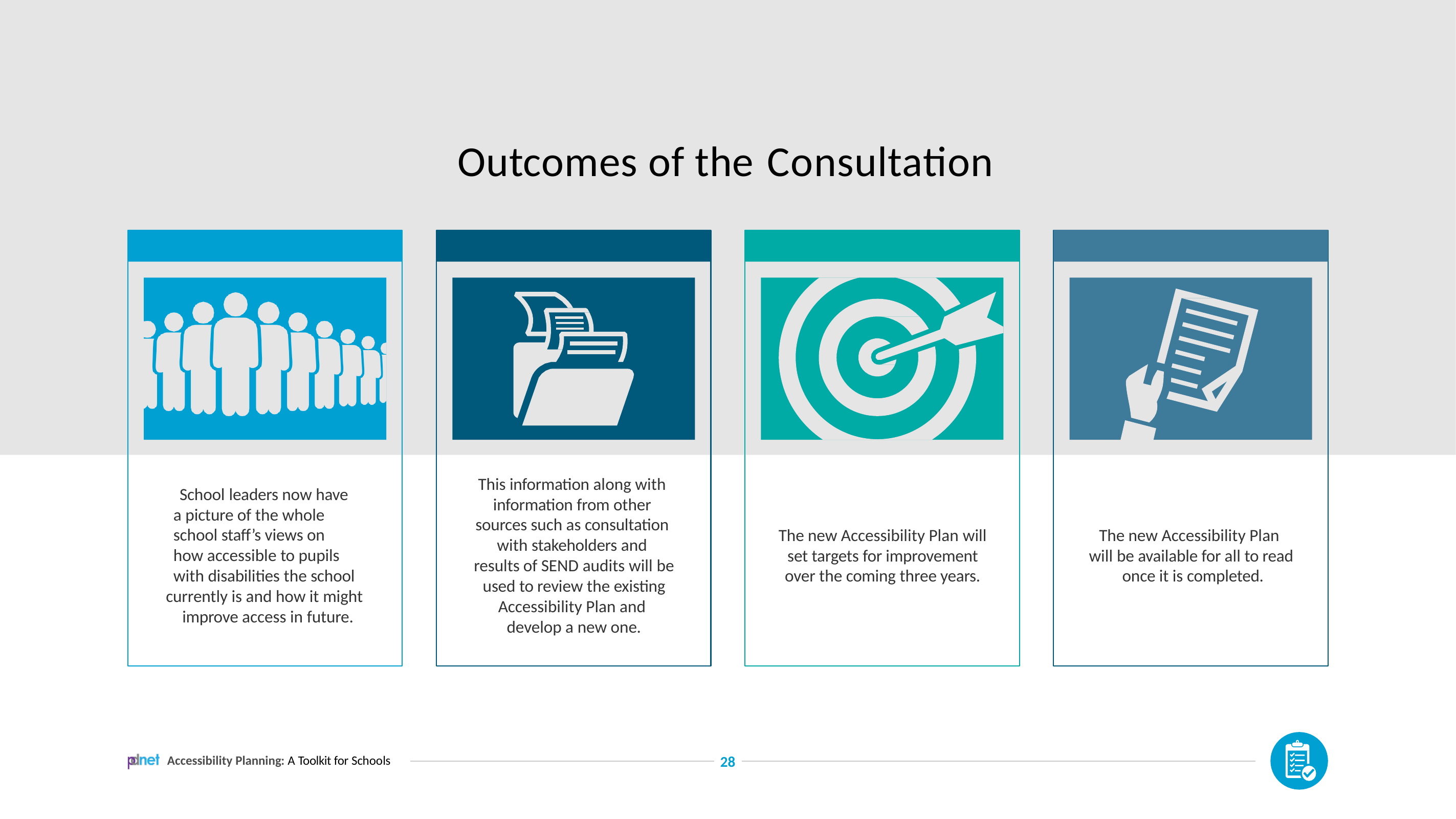

# Outcomes of the Consultation

This information along with  information from other  sources such as consultation  with stakeholders and  results of SEND audits will be  used to review the existing  Accessibility Plan and  develop a new one.
School leaders now have  a picture of the whole  school staff’s views on  how accessible to pupils  with disabilities the school
currently is and how it might  improve access in future.
The new Accessibility Plan will  set targets for improvement  over the coming three years.
The new Accessibility Plan  will be available for all to read  once it is completed.

Accessibility Planning: A Toolkit for Schools
28